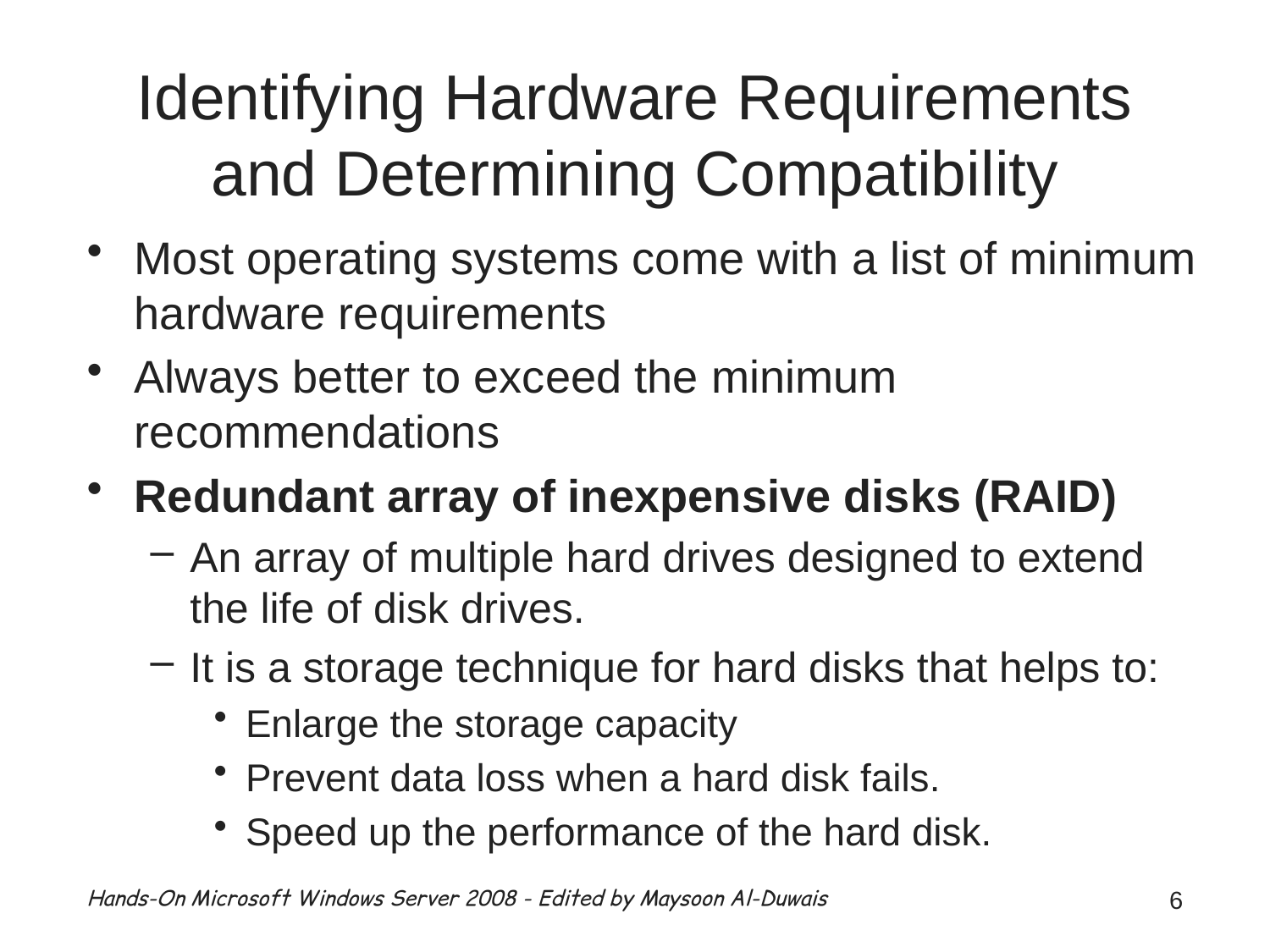

# Identifying Hardware Requirements and Determining Compatibility
Most operating systems come with a list of minimum hardware requirements
Always better to exceed the minimum recommendations
Redundant array of inexpensive disks (RAID)
An array of multiple hard drives designed to extend the life of disk drives.
It is a storage technique for hard disks that helps to:
Enlarge the storage capacity
Prevent data loss when a hard disk fails.
Speed up the performance of the hard disk.
Hands-On Microsoft Windows Server 2008 - Edited by Maysoon Al-Duwais
6